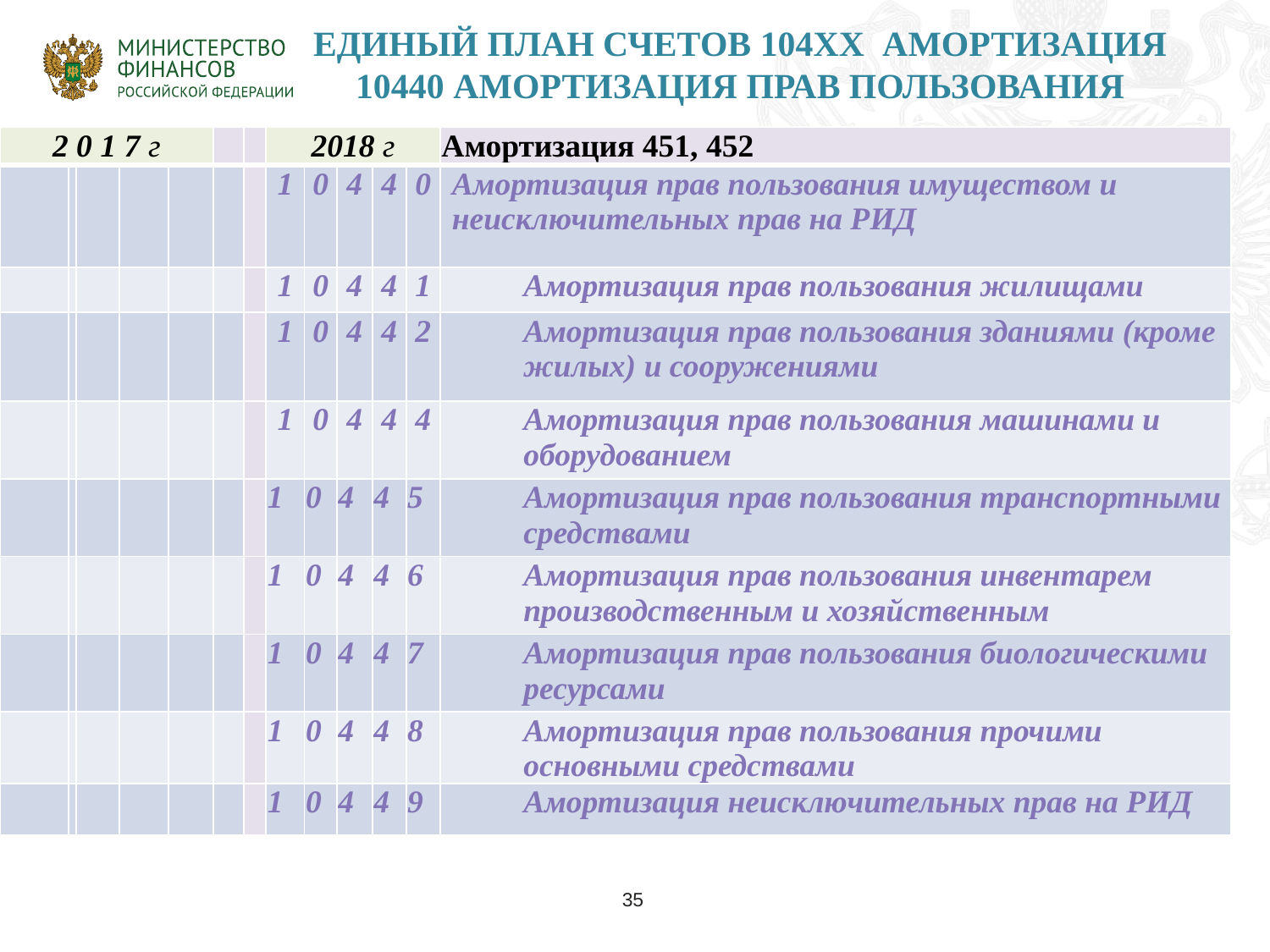

# ЕДИНЫЙ ПЛАН СЧЕТОВ 104ХХ  АМОРТИЗАЦИЯ 10440 АМОРТИЗАЦИЯ ПРАВ ПОЛЬЗОВАНИЯ
| 2 0 1 7 г |  |  |  |  |  |  | 2018 г |  |  |  |  | Амортизация 451, 452 |
| --- | --- | --- | --- | --- | --- | --- | --- | --- | --- | --- | --- | --- |
|  |  |  |  |  |  |  | 1 | 0 | 4 | 4 | 0 | Амортизация прав пользования имуществом и неисключительных прав на РИД |
|  |  |  |  |  |  |  | 1 | 0 | 4 | 4 | 1 | Амортизация прав пользования жилищами |
|  |  |  |  |  |  |  | 1 | 0 | 4 | 4 | 2 | Амортизация прав пользования зданиями (кроме жилых) и сооружениями |
|  |  |  |  |  |  |  | 1 | 0 | 4 | 4 | 4 | Амортизация прав пользования машинами и оборудованием |
|  |  |  |  |  |  |  | 1 | 0 | 4 | 4 | 5 | Амортизация прав пользования транспортными средствами |
|  |  |  |  |  |  |  | 1 | 0 | 4 | 4 | 6 | Амортизация прав пользования инвентарем производственным и хозяйственным |
|  |  |  |  |  |  |  | 1 | 0 | 4 | 4 | 7 | Амортизация прав пользования биологическими ресурсами |
|  |  |  |  |  |  |  | 1 | 0 | 4 | 4 | 8 | Амортизация прав пользования прочими основными средствами |
|  |  |  |  |  |  |  | 1 | 0 | 4 | 4 | 9 | Амортизация неисключительных прав на РИД |

35